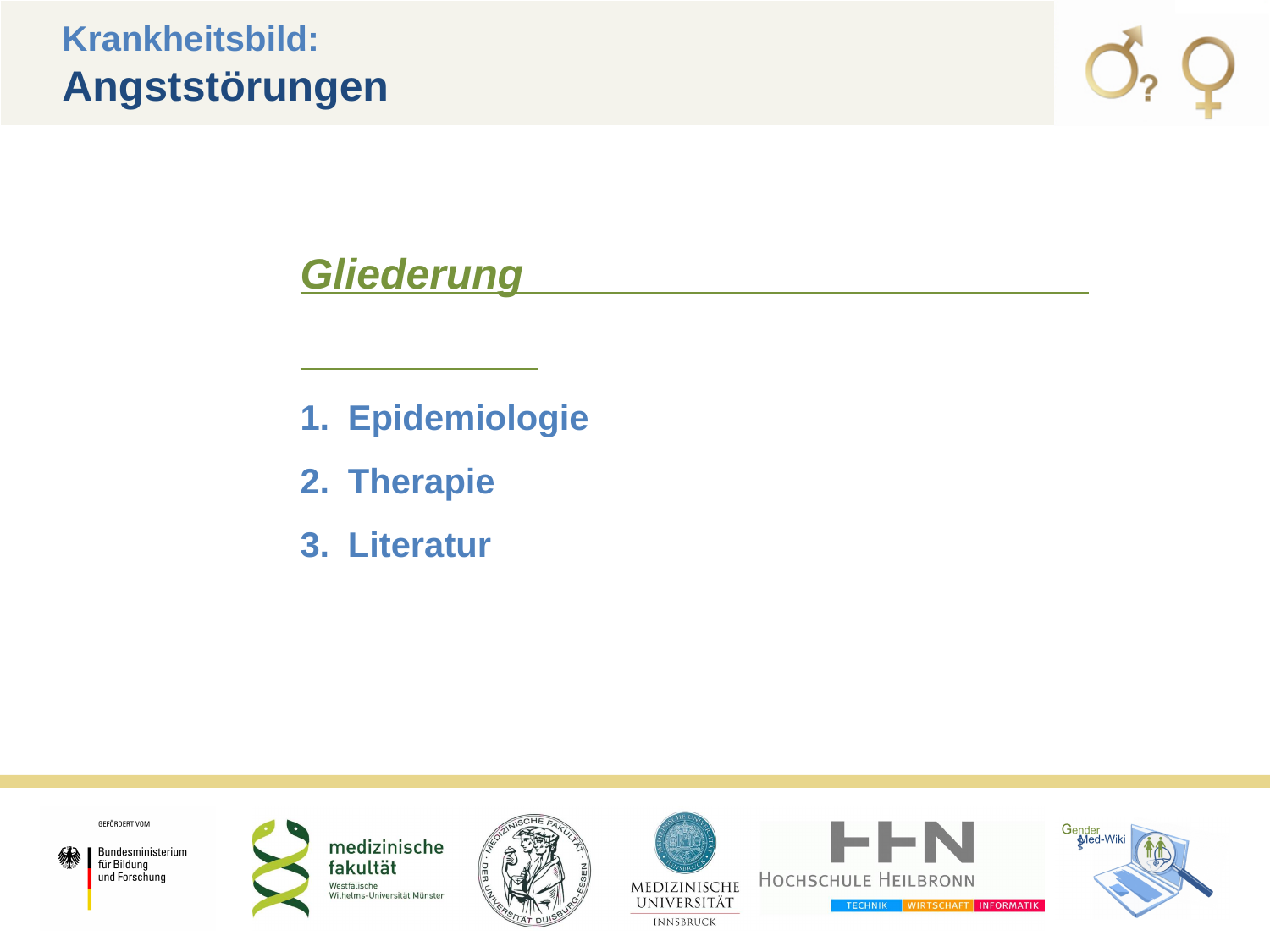

Krankheitsbild:
Angststörungen
Gliederung _________________
Epidemiologie
Therapie
Literatur